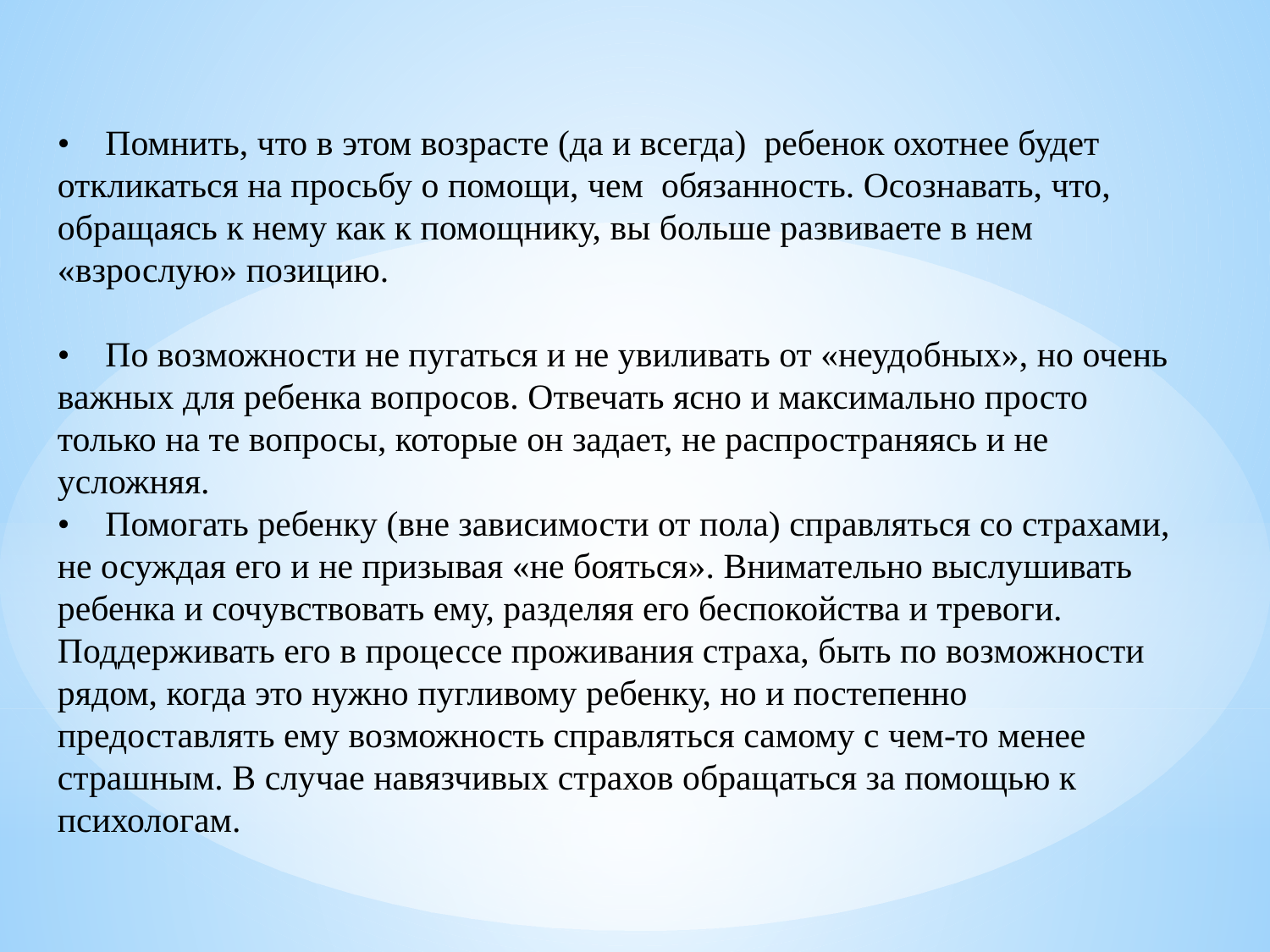

•    Помнить, что в этом возрасте (да и всегда)  ребенок охотнее будет откликаться на просьбу о помощи, чем  обязанность. Осознавать, что, обращаясь к нему как к помощнику, вы больше развиваете в нем «взрослую» позицию.
•    По возможности не пугаться и не увиливать от «неудобных», но очень важных для ребенка вопросов. Отвечать ясно и максимально просто только на те вопросы, которые он задает, не распространяясь и не усложняя.
•    Помогать ребенку (вне зависимости от пола) справляться со страхами, не осуждая его и не призывая «не бояться». Внимательно выслушивать ребенка и сочувствовать ему, разделяя его беспокойства и тревоги. Поддерживать его в процессе проживания страха, быть по возможности рядом, когда это нужно пугливому ребенку, но и постепенно предоставлять ему возможность справляться самому с чем-то менее страшным. В случае навязчивых страхов обращаться за помощью к психологам.